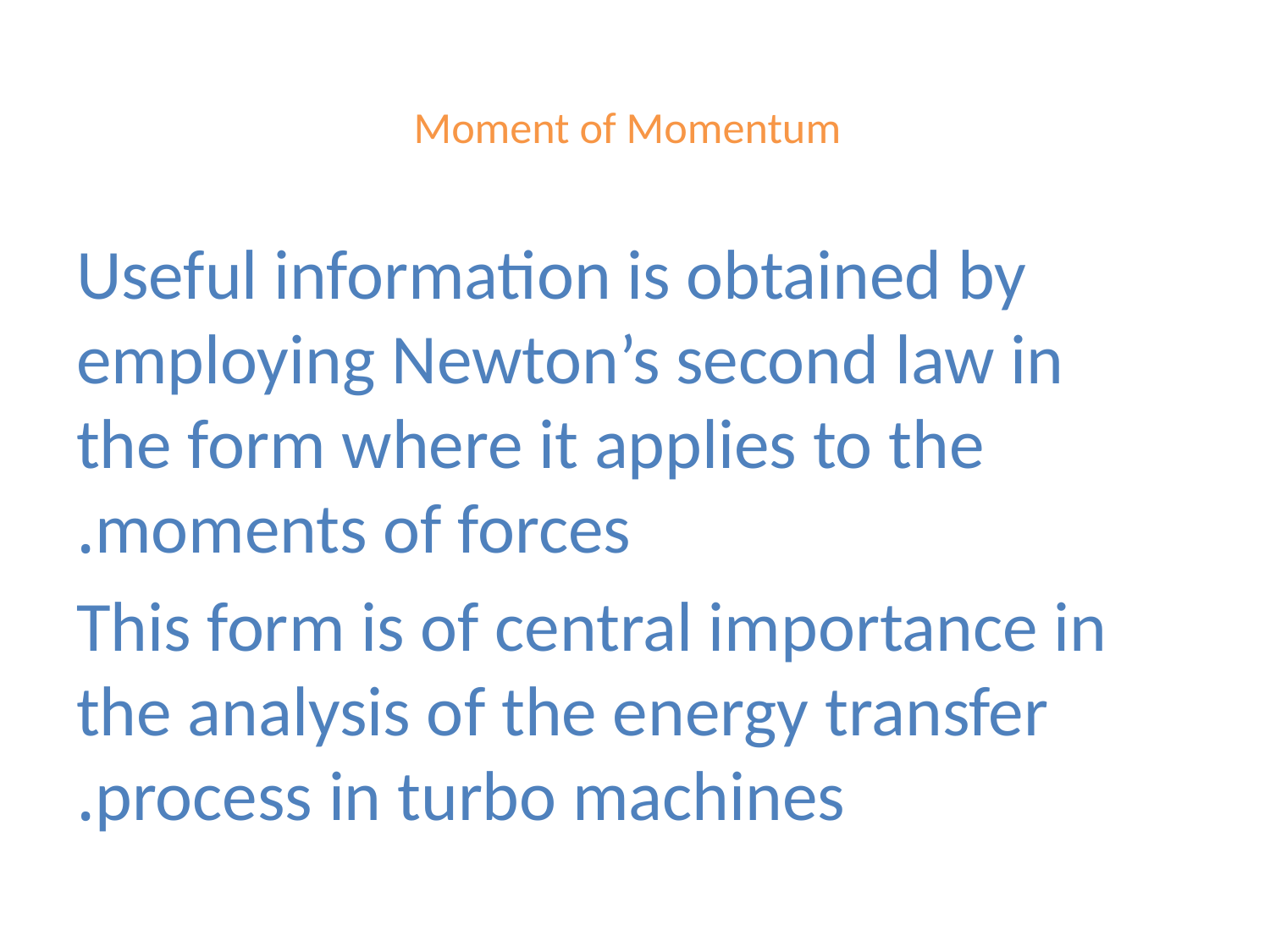

# Moment of Momentum
Useful information is obtained by employing Newton’s second law in the form where it applies to the moments of forces.
This form is of central importance in the analysis of the energy transfer process in turbo machines.